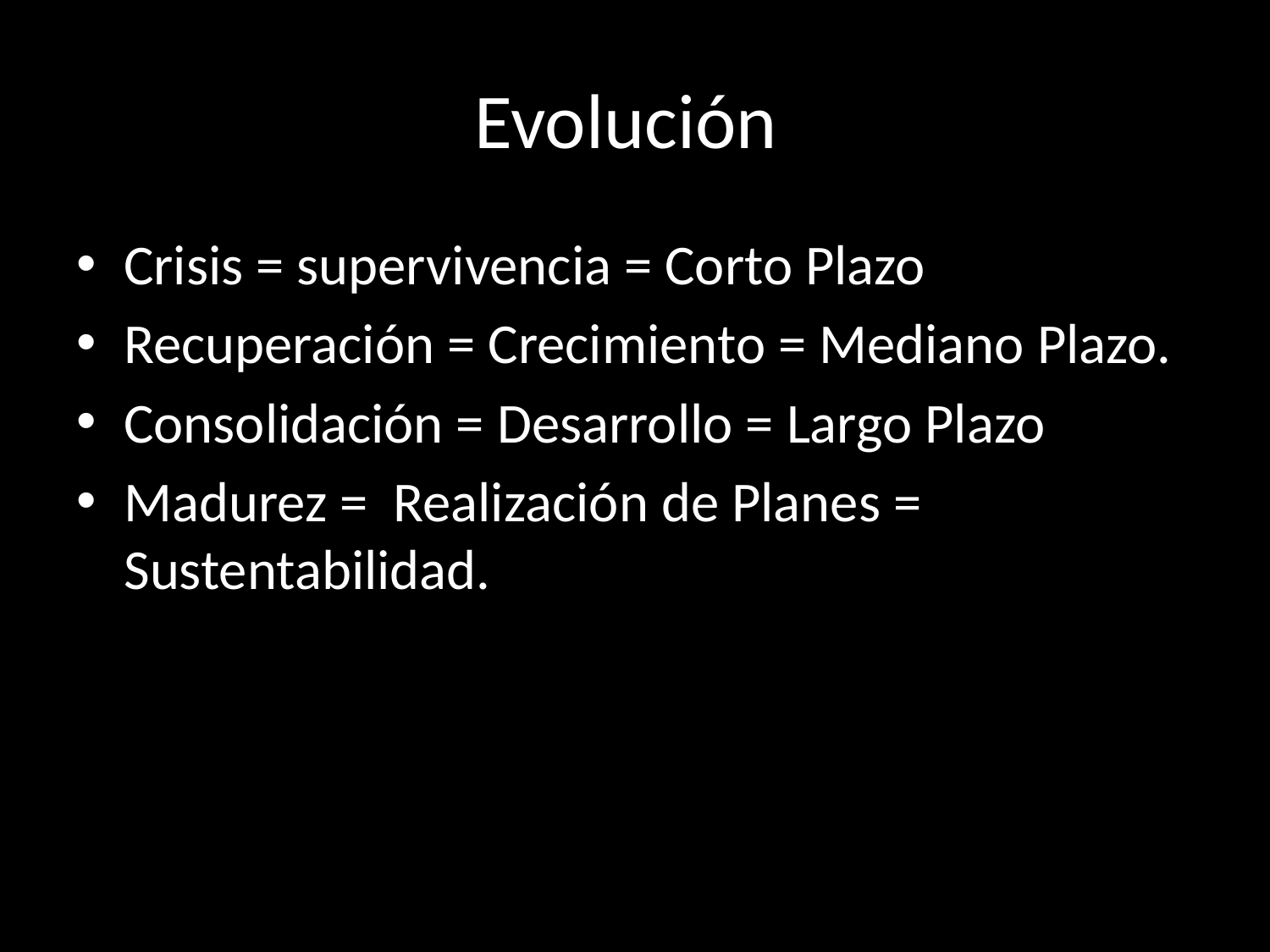

# Evolución
Crisis = supervivencia = Corto Plazo
Recuperación = Crecimiento = Mediano Plazo.
Consolidación = Desarrollo = Largo Plazo
Madurez =  Realización de Planes = Sustentabilidad.